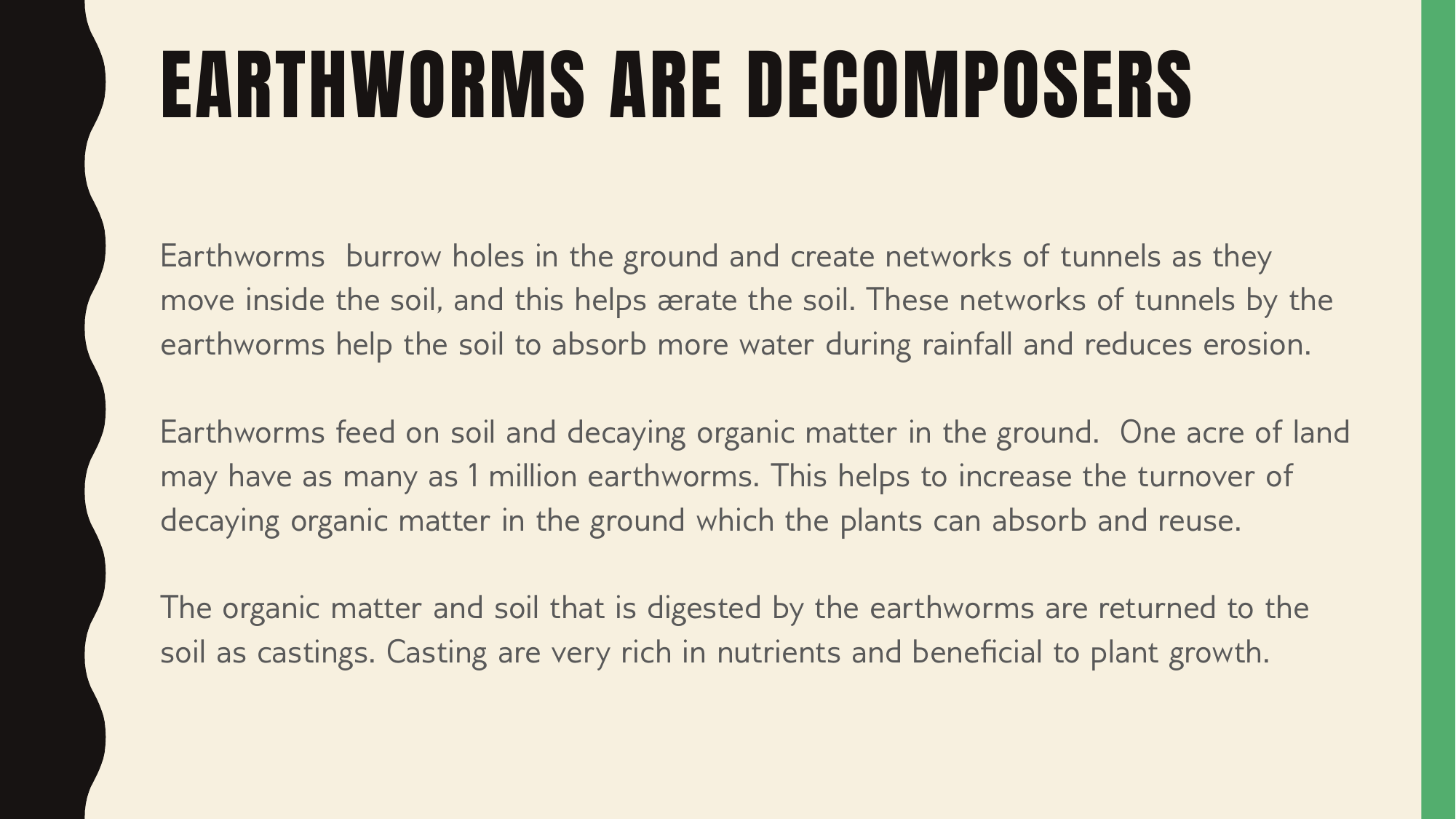

# Earthworms are decomposers
Earthworms  burrow holes in the ground and create networks of tunnels as they move inside the soil, and this helps aerate the soil. These networks of tunnels by the earthworms help the soil to absorb more water during rainfall and reduces erosion. 
Earthworms feed on soil and decaying organic matter in the ground.  One acre of land may have as many as 1 million earthworms. This helps to increase the turnover of decaying organic matter in the ground which the plants can absorb and reuse.
The organic matter and soil that is digested by the earthworms are returned to the soil as castings. Casting are very rich in nutrients and beneficial to plant growth.